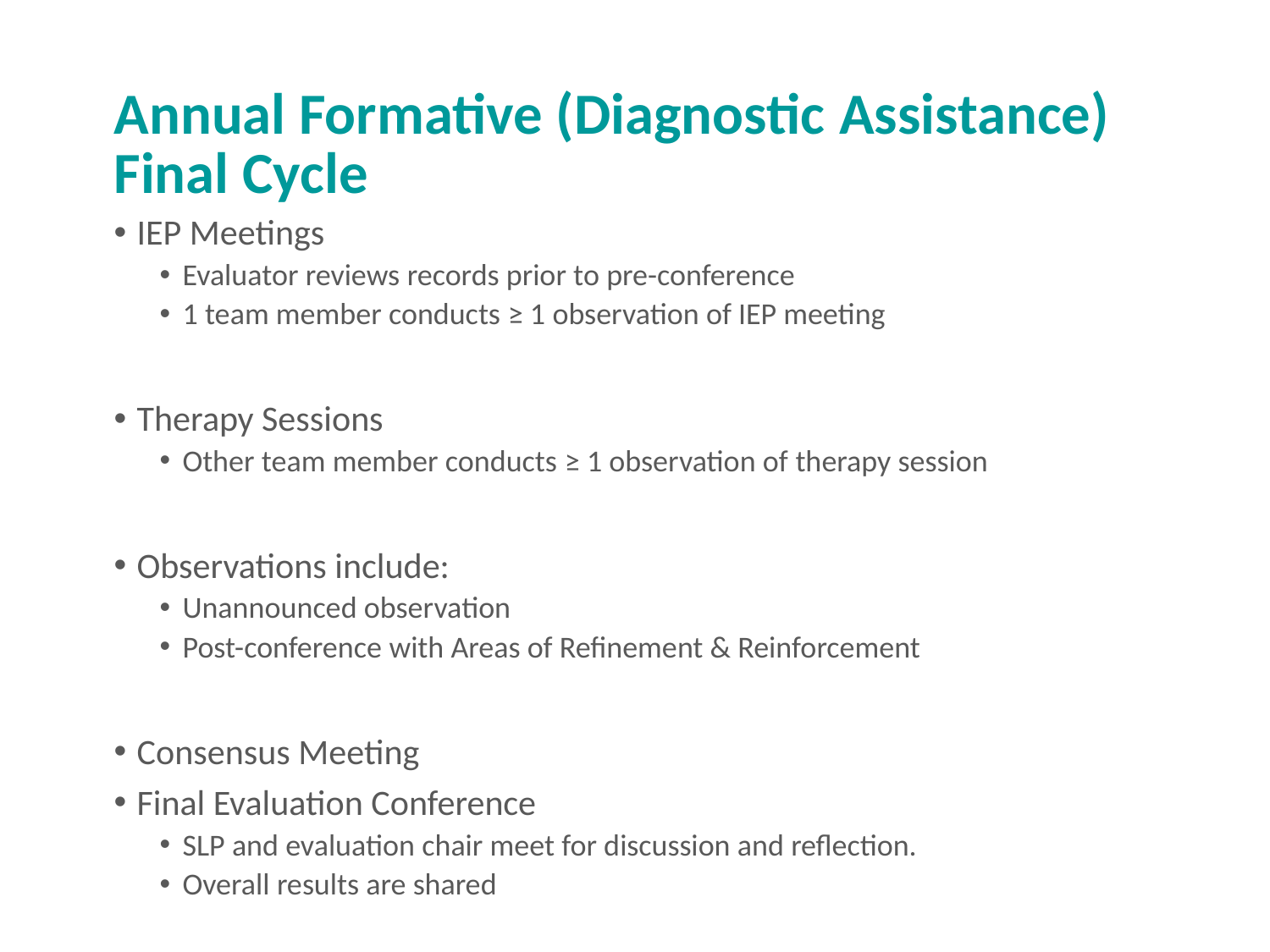

# Annual Formative (Diagnostic Assistance) Final Cycle
IEP Meetings
Evaluator reviews records prior to pre-conference
1 team member conducts ≥ 1 observation of IEP meeting

Therapy Sessions
Other team member conducts ≥ 1 observation of therapy session

Observations include:
Unannounced observation
Post-conference with Areas of Refinement & Reinforcement

Consensus Meeting
Final Evaluation Conference
SLP and evaluation chair meet for discussion and reflection.
Overall results are shared